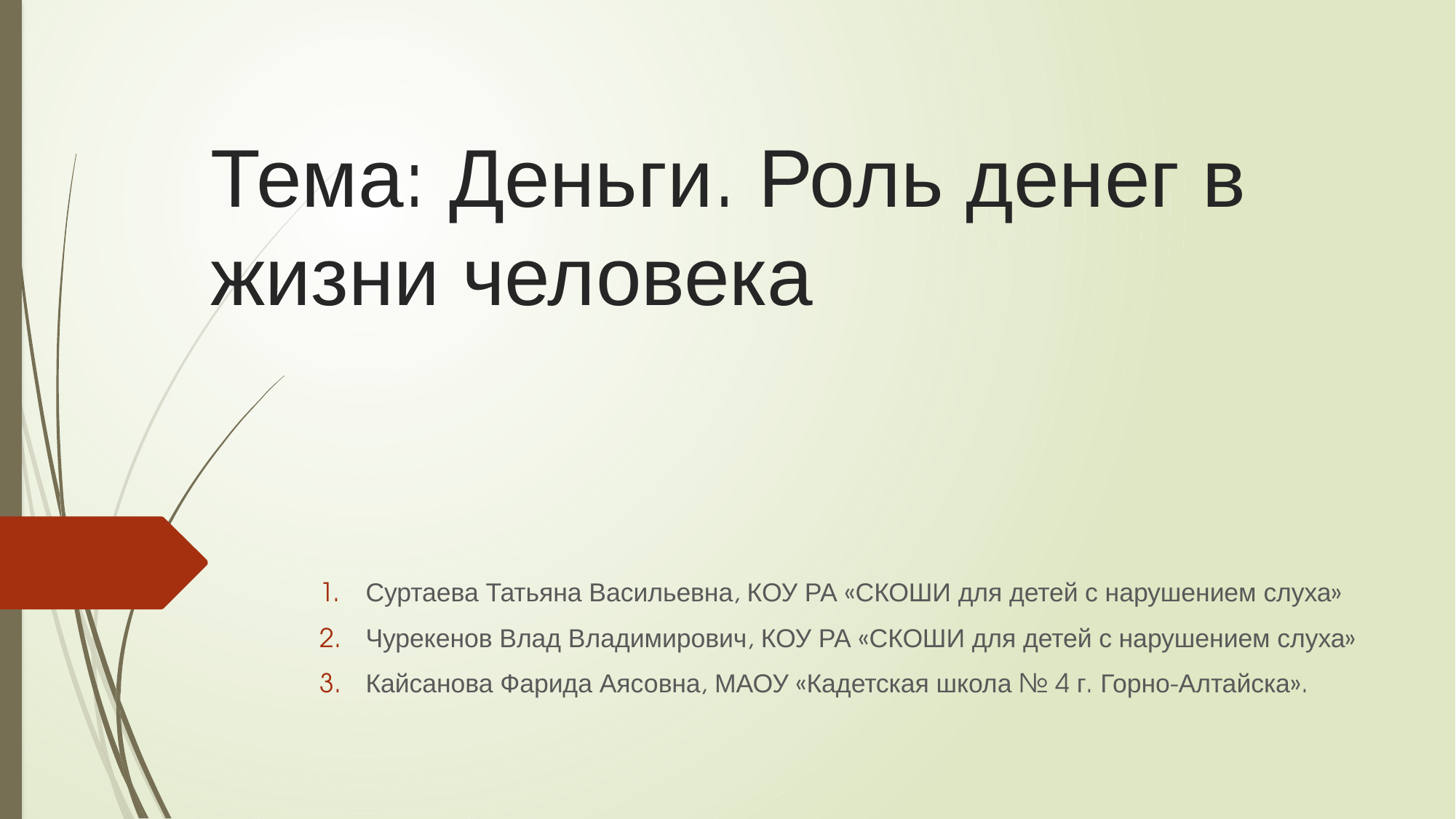

# Тема: Деньги. Роль денег в жизни человека
Суртаева Татьяна Васильевна, КОУ РА «СКОШИ для детей с нарушением слуха»
Чурекенов Влад Владимирович, КОУ РА «СКОШИ для детей с нарушением слуха»
Кайсанова Фарида Аясовна, МАОУ «Кадетская школа № 4 г. Горно-Алтайска».